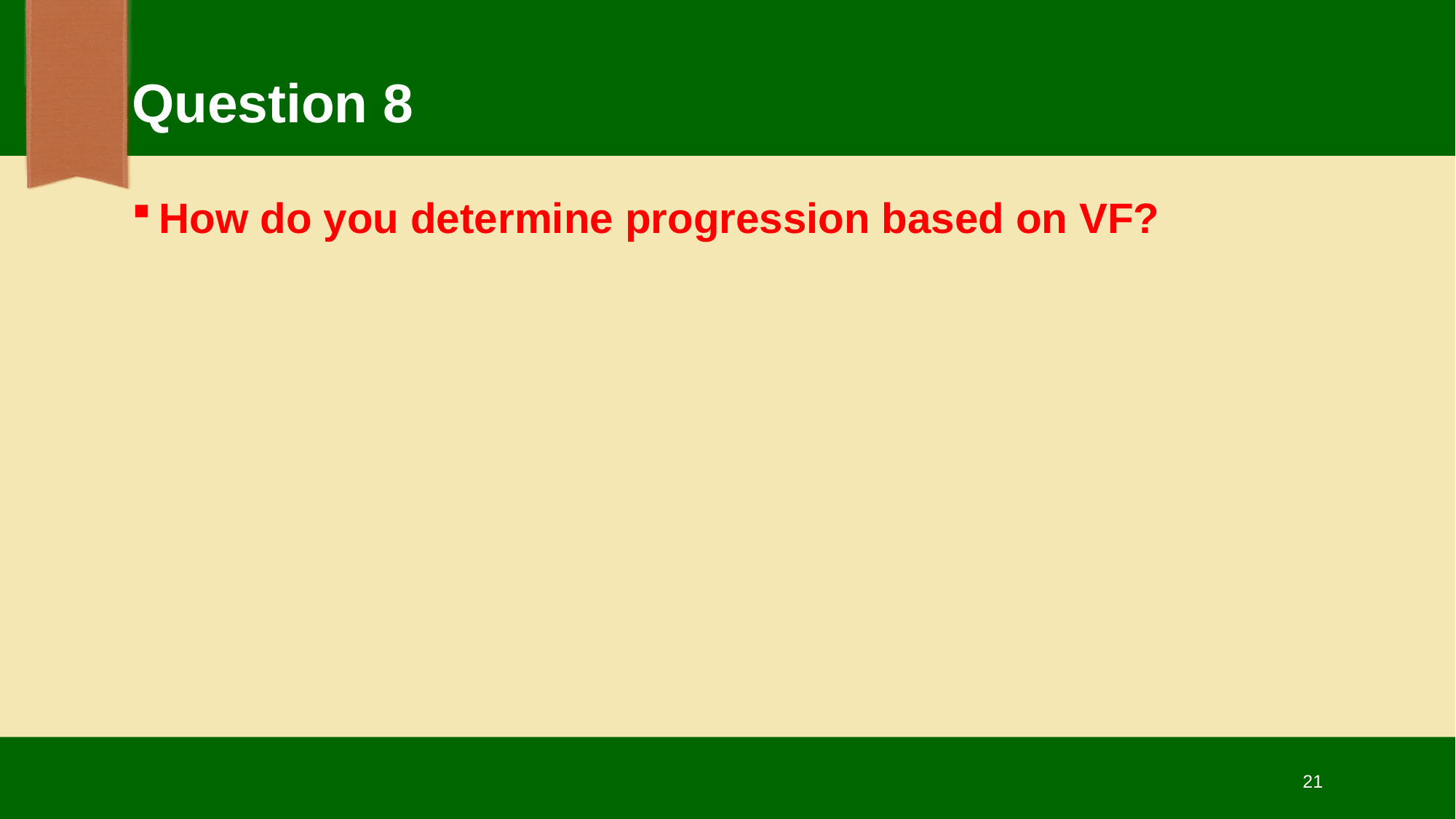

# Question 8
How do you determine progression based on VF?
21